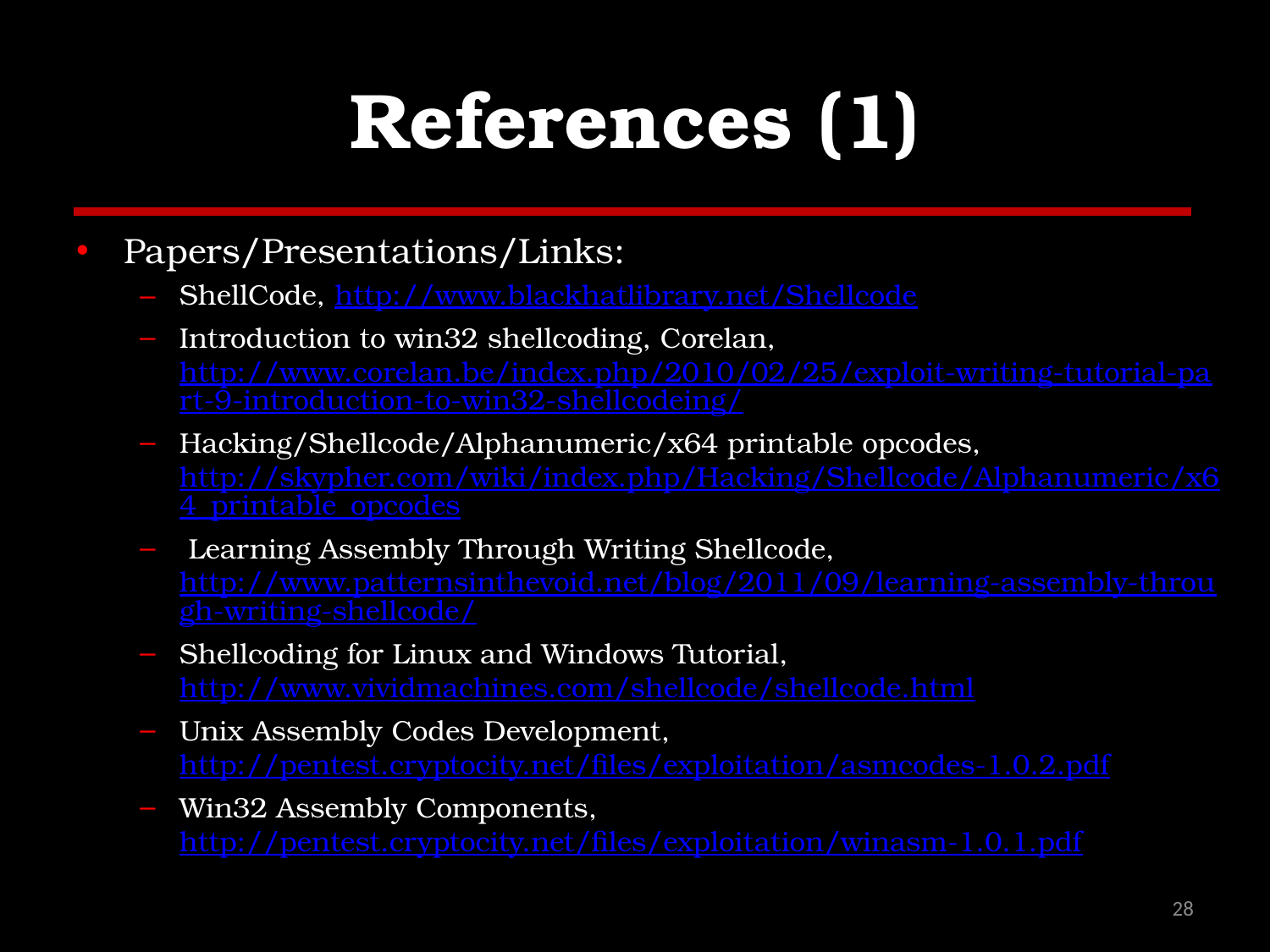

# References (1)
Papers/Presentations/Links:
ShellCode, http://www.blackhatlibrary.net/Shellcode
Introduction to win32 shellcoding, Corelan, http://www.corelan.be/index.php/2010/02/25/exploit-writing-tutorial-part-9-introduction-to-win32-shellcodeing/
Hacking/Shellcode/Alphanumeric/x64 printable opcodes, http://skypher.com/wiki/index.php/Hacking/Shellcode/Alphanumeric/x64_printable_opcodes
 Learning Assembly Through Writing Shellcode, http://www.patternsinthevoid.net/blog/2011/09/learning-assembly-through-writing-shellcode/
Shellcoding for Linux and Windows Tutorial, http://www.vividmachines.com/shellcode/shellcode.html
Unix Assembly Codes Development, http://pentest.cryptocity.net/files/exploitation/asmcodes-1.0.2.pdf
Win32 Assembly Components, http://pentest.cryptocity.net/files/exploitation/winasm-1.0.1.pdf
28